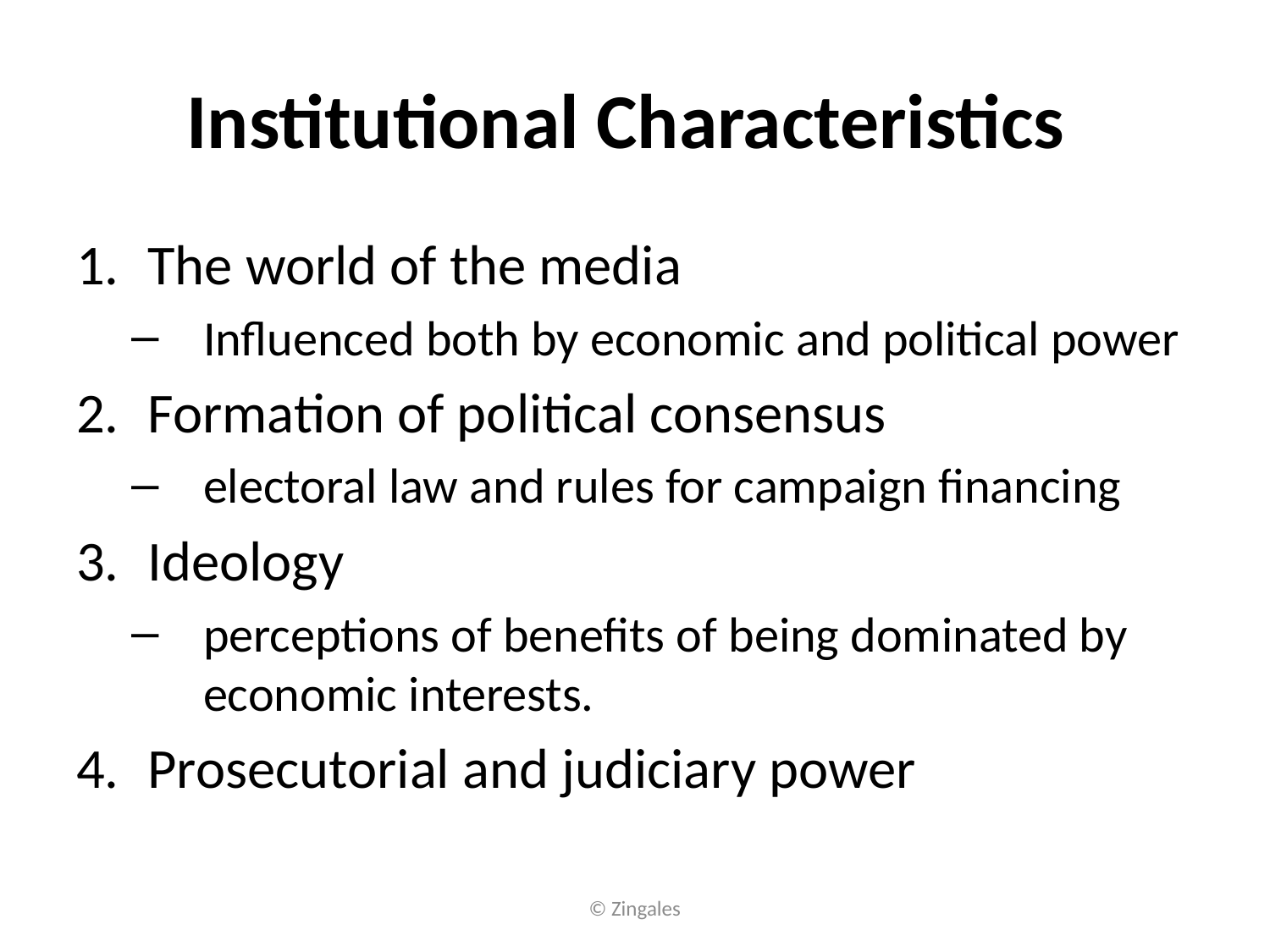

# Institutional Characteristics
The world of the media
Influenced both by economic and political power
Formation of political consensus
electoral law and rules for campaign financing
Ideology
perceptions of benefits of being dominated by economic interests.
Prosecutorial and judiciary power

© Zingales